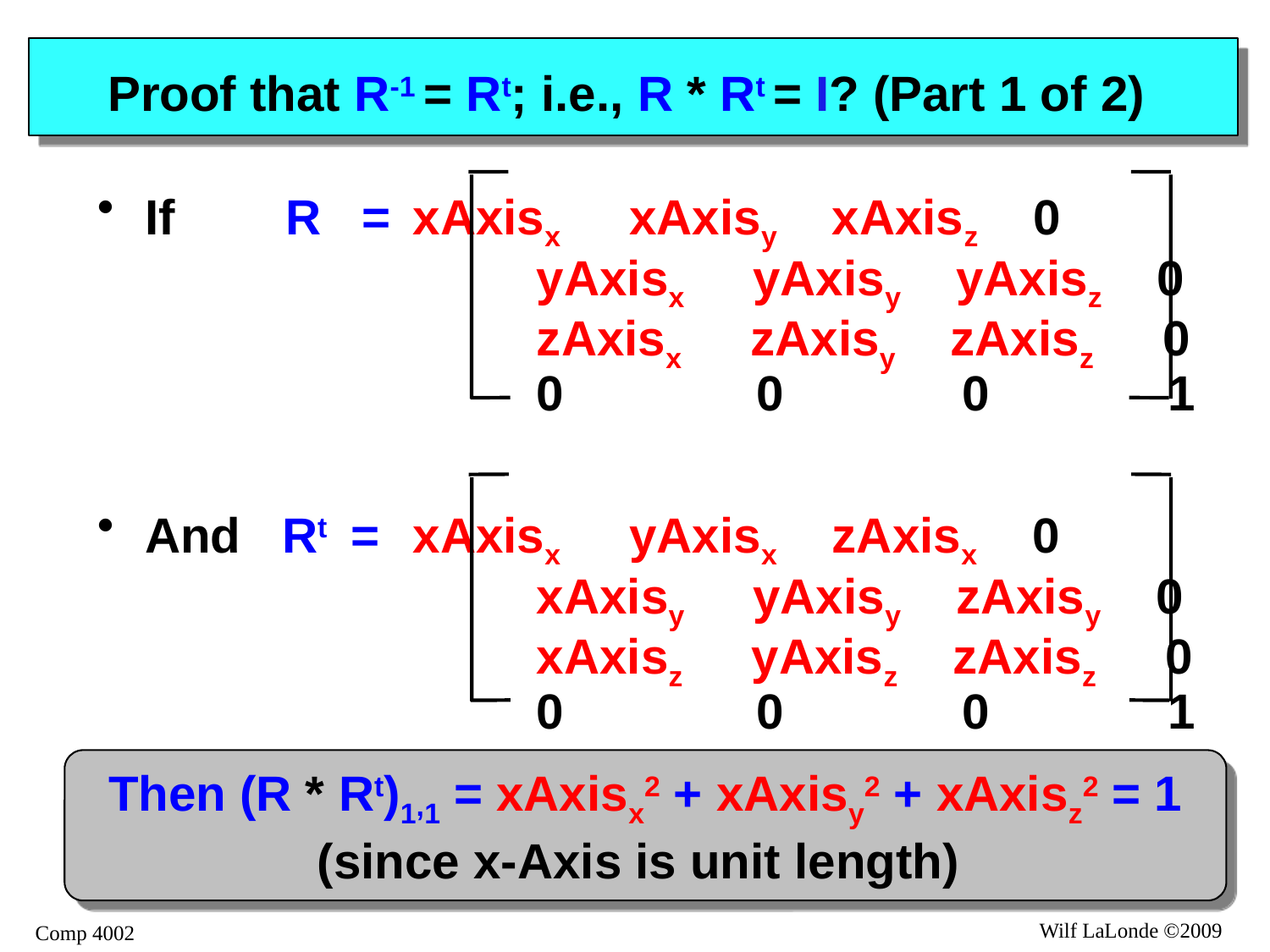

# Proof that R-1 = Rt; i.e., R * Rt = I? (Part 1 of 2)

If        R   =	 xAxisx     xAxisy    xAxisz    0
		          yAxisx     yAxisy    yAxisz    0
		          zAxisx     zAxisy    zAxisz     0
		          0              0             0             1

And   Rt   =	 xAxisx     yAxisx    zAxisx    0
		          xAxisy     yAxisy    zAxisy    0
		          xAxisz     yAxisz    zAxisz     0
		          0              0             0             1

Then (R * Rt)1,1 = xAxisx2 + xAxisy2 + xAxisz2 = 1 (since x-Axis is unit length)